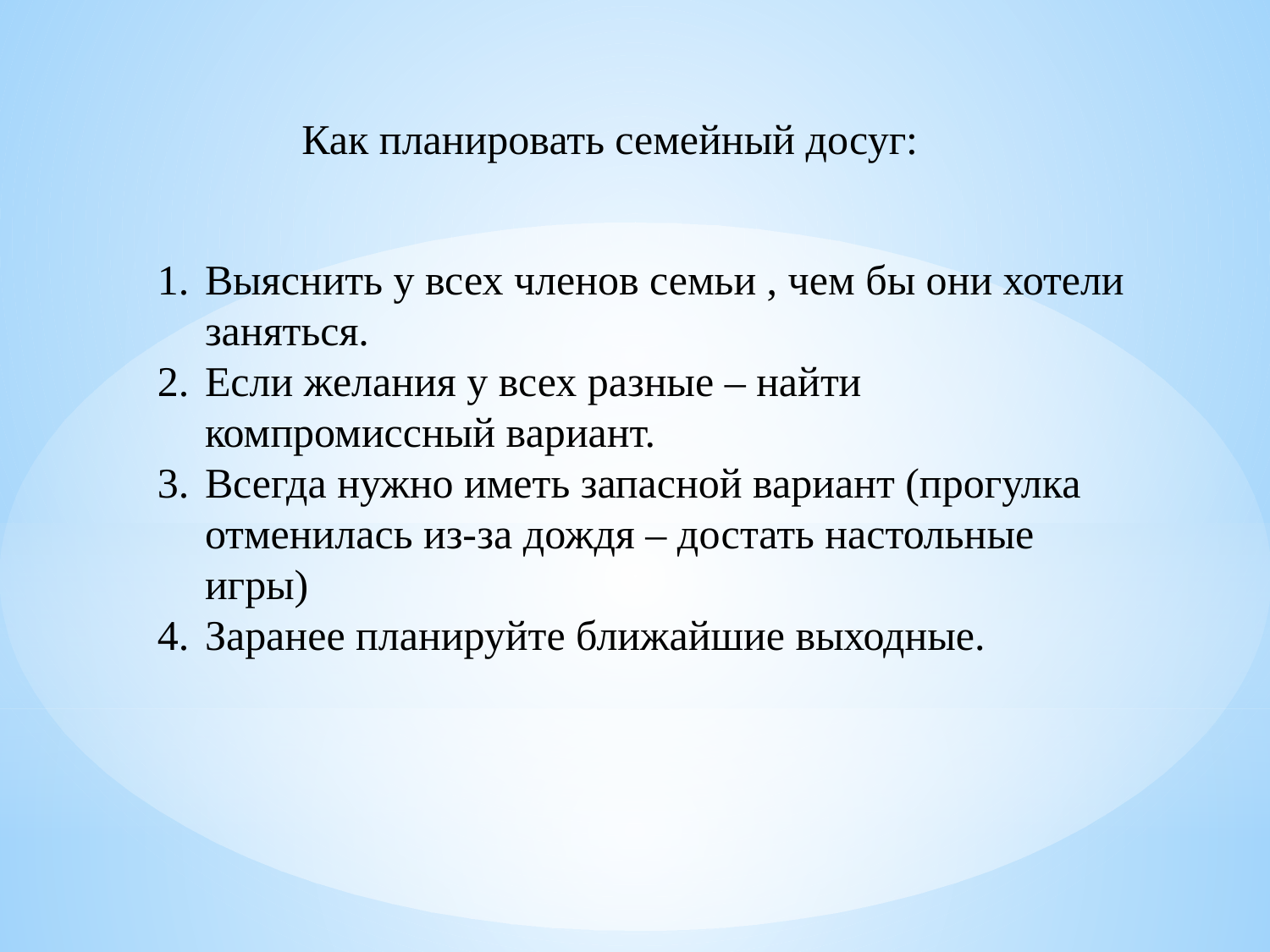

Как планировать семейный досуг:
Выяснить у всех членов семьи , чем бы они хотели заняться.
Если желания у всех разные – найти компромиссный вариант.
Всегда нужно иметь запасной вариант (прогулка отменилась из-за дождя – достать настольные игры)
Заранее планируйте ближайшие выходные.